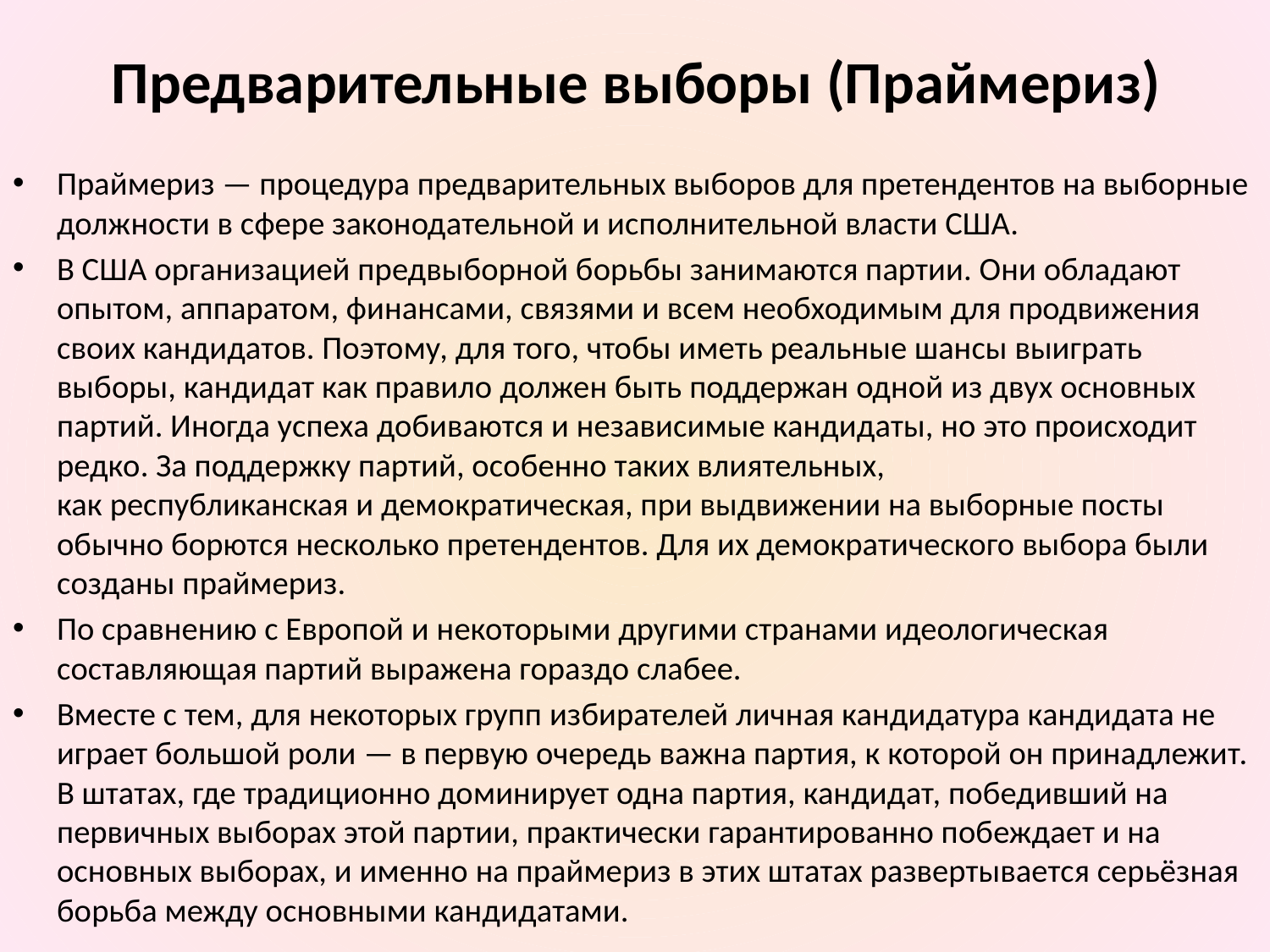

# Предварительные выборы (Праймериз)
Праймериз — процедура предварительных выборов для претендентов на выборные должности в сфере законодательной и исполнительной власти США.
В США организацией предвыборной борьбы занимаются партии. Они обладают опытом, аппаратом, финансами, связями и всем необходимым для продвижения своих кандидатов. Поэтому, для того, чтобы иметь реальные шансы выиграть выборы, кандидат как правило должен быть поддержан одной из двух основных партий. Иногда успеха добиваются и независимые кандидаты, но это происходит редко. За поддержку партий, особенно таких влиятельных, как республиканская и демократическая, при выдвижении на выборные посты обычно борются несколько претендентов. Для их демократического выбора были созданы праймериз.
По сравнению с Европой и некоторыми другими странами идеологическая составляющая партий выражена гораздо слабее.
Вместе с тем, для некоторых групп избирателей личная кандидатура кандидата не играет большой роли — в первую очередь важна партия, к которой он принадлежит. В штатах, где традиционно доминирует одна партия, кандидат, победивший на первичных выборах этой партии, практически гарантированно побеждает и на основных выборах, и именно на праймериз в этих штатах развертывается серьёзная борьба между основными кандидатами.